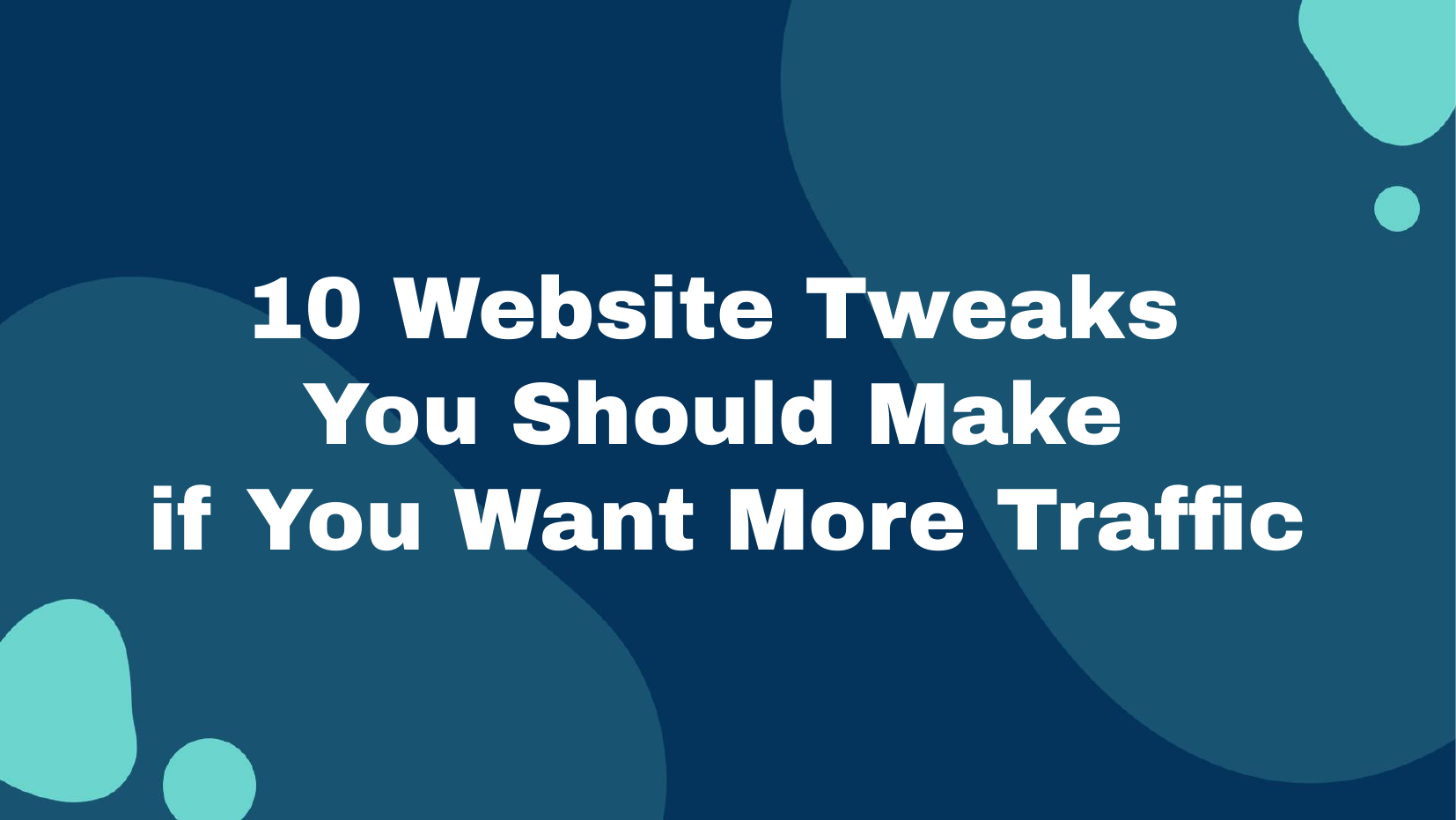

10 Website Tweaks
You Should Make
if You Want More Traffic